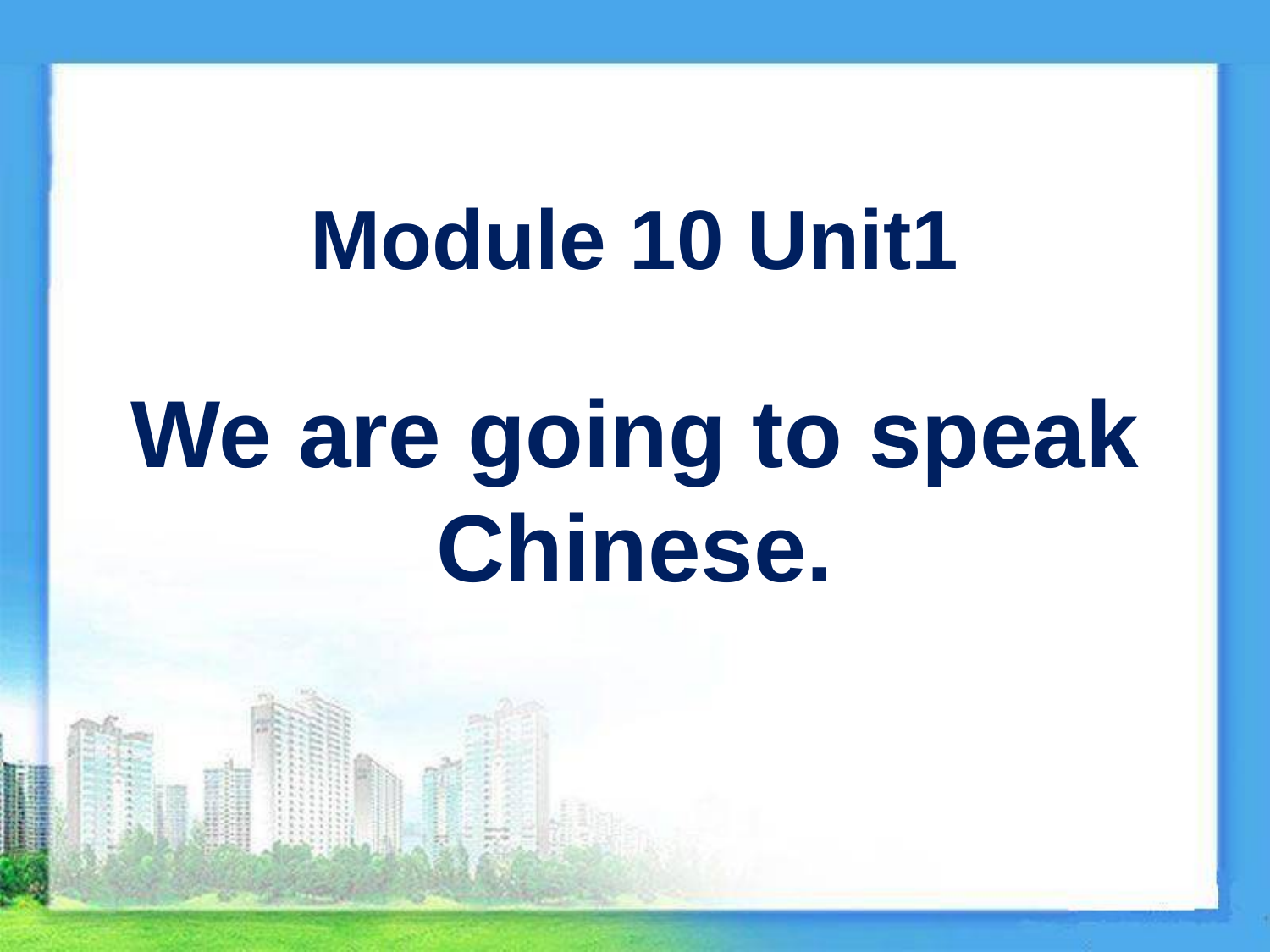

# Module 10 Unit1
We are going to speak Chinese.